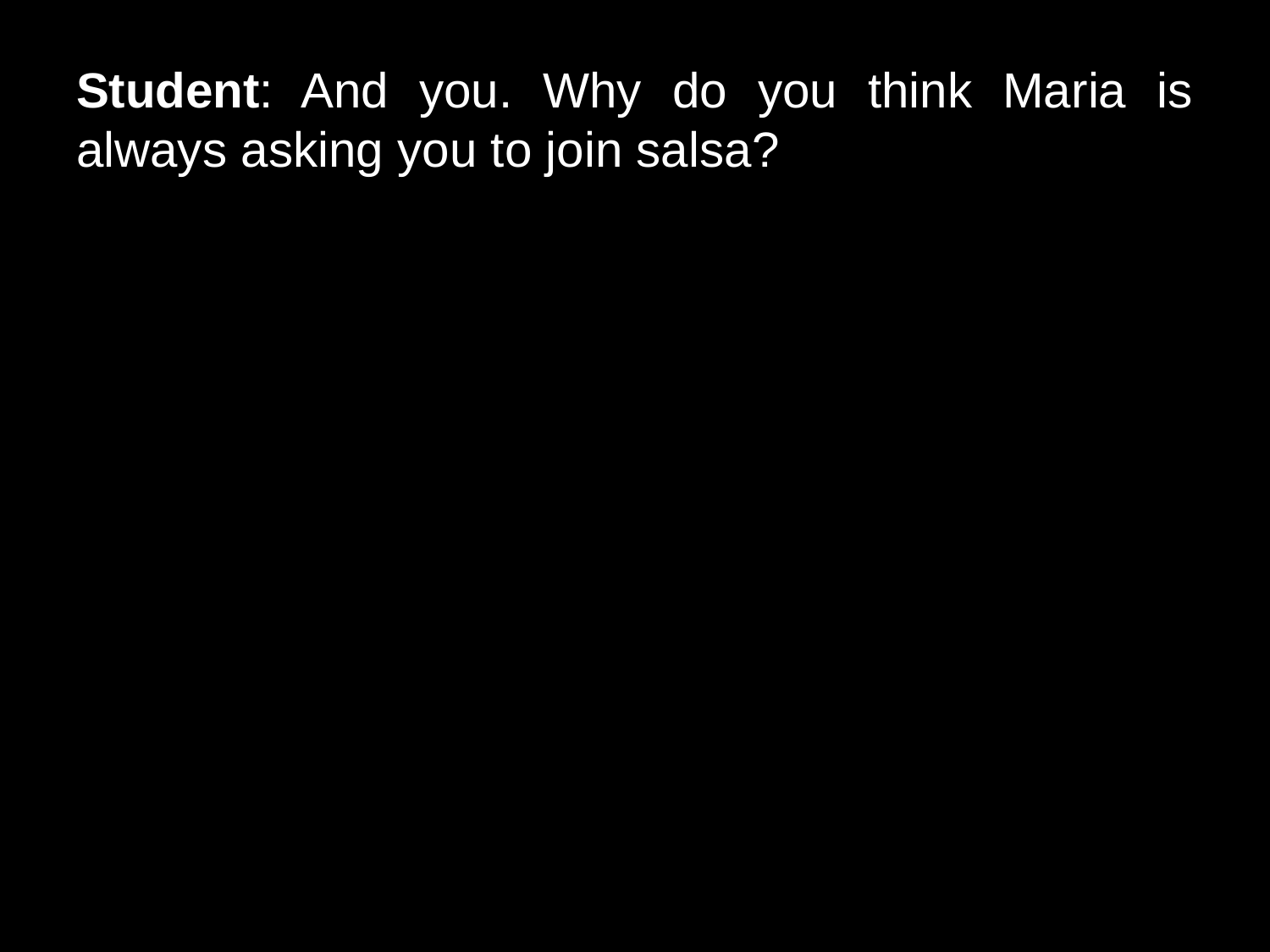

# Student: And you. Why do you think Maria is always asking you to join salsa?